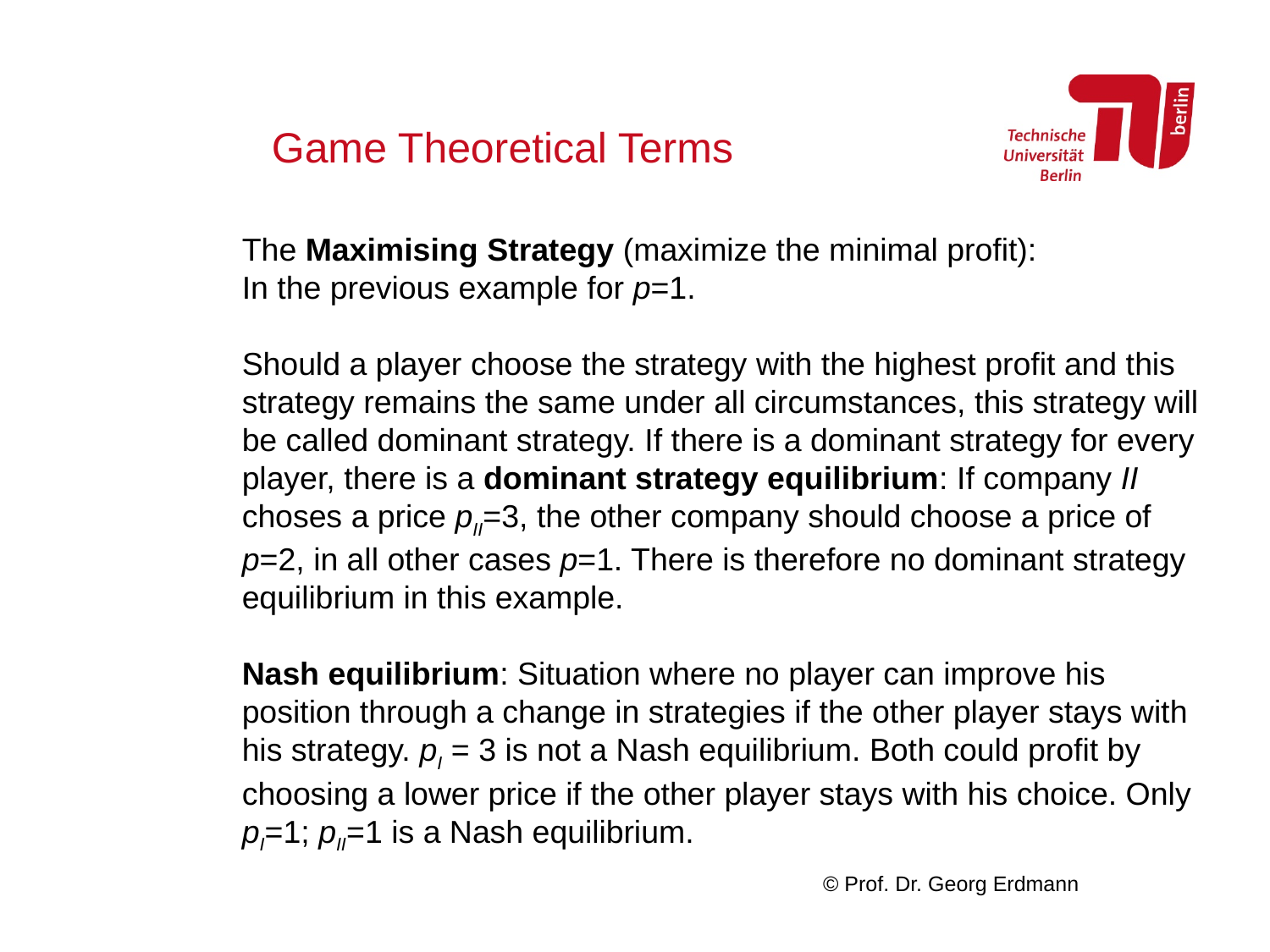

# Game Theoretical Terms
The Maximising Strategy (maximize the minimal profit):
In the previous example for p=1.

Should a player choose the strategy with the highest profit and this strategy remains the same under all circumstances, this strategy will be called dominant strategy. If there is a dominant strategy for every player, there is a dominant strategy equilibrium: If company II choses a price pII=3, the other company should choose a price of p=2, in all other cases p=1. There is therefore no dominant strategy equilibrium in this example.

Nash equilibrium: Situation where no player can improve his position through a change in strategies if the other player stays with his strategy. pI = 3 is not a Nash equilibrium. Both could profit by choosing a lower price if the other player stays with his choice. Only pI=1; pII=1 is a Nash equilibrium.
© Prof. Dr. Georg Erdmann